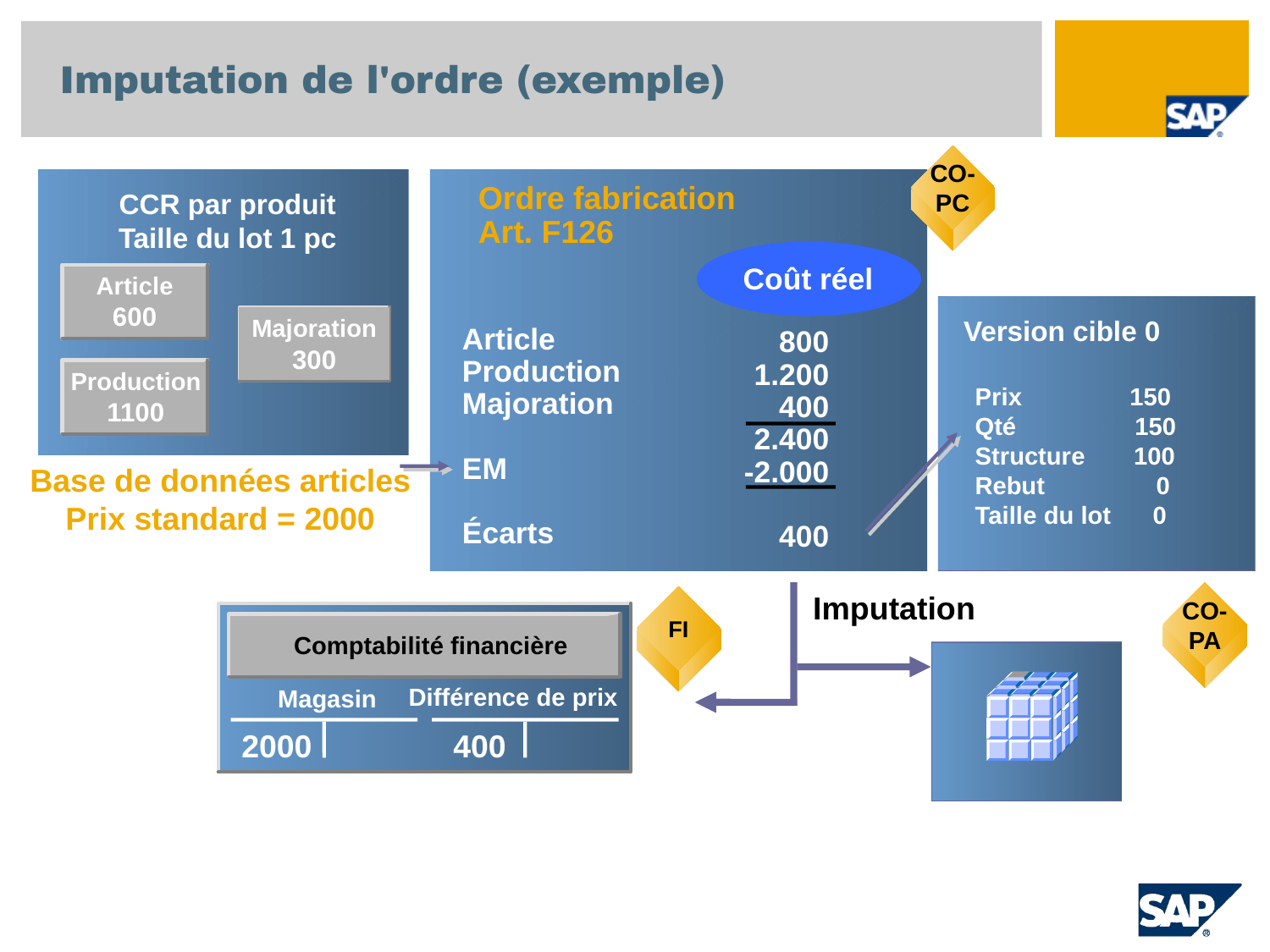

# Imputation de l'ordre (exemple)
CO-
PC

Ordre fabrication         Art. F126
CCR par produit
Taille du lot 1 pc

800
1.200
400
2.400
-2.000

400

CO-
PC
Coût réel

Article
600

Article
Production
Majoration

EM

Écarts

Majoration
300

   Version cible 0

     Prix	         150
     Qté                 150
     Structure       100
     Rebut                0
     Taille du lot      0

Production
1100

Base de données articles
Prix standard = 2000

Imputation
CO-
PA

FI

Comptabilité financière

Différence de prix

Magasin

2000
400